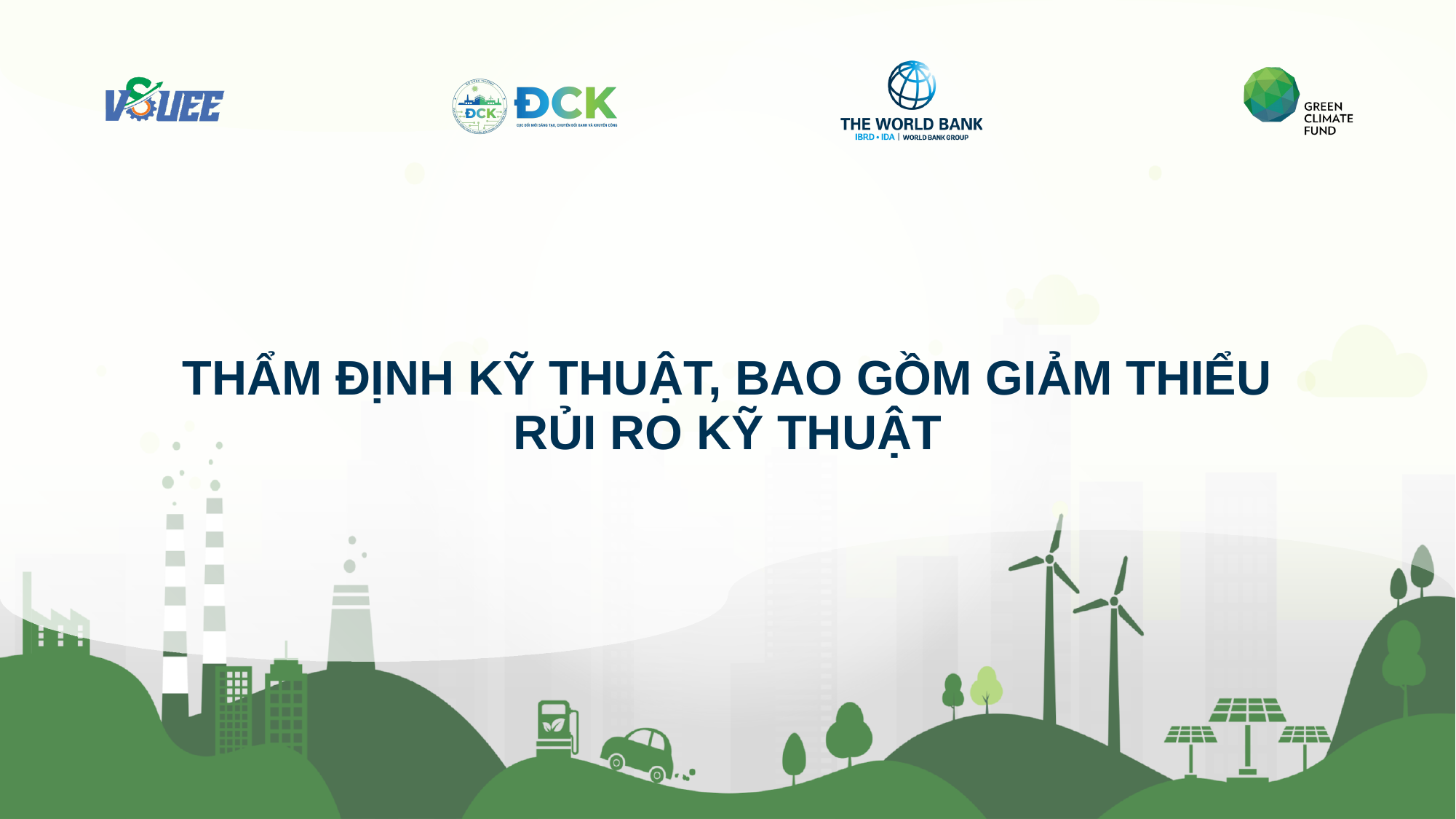

THẨM ĐỊNH KỸ THUẬT, BAO GỒM GIẢM THIỂU RỦI RO KỸ THUẬT